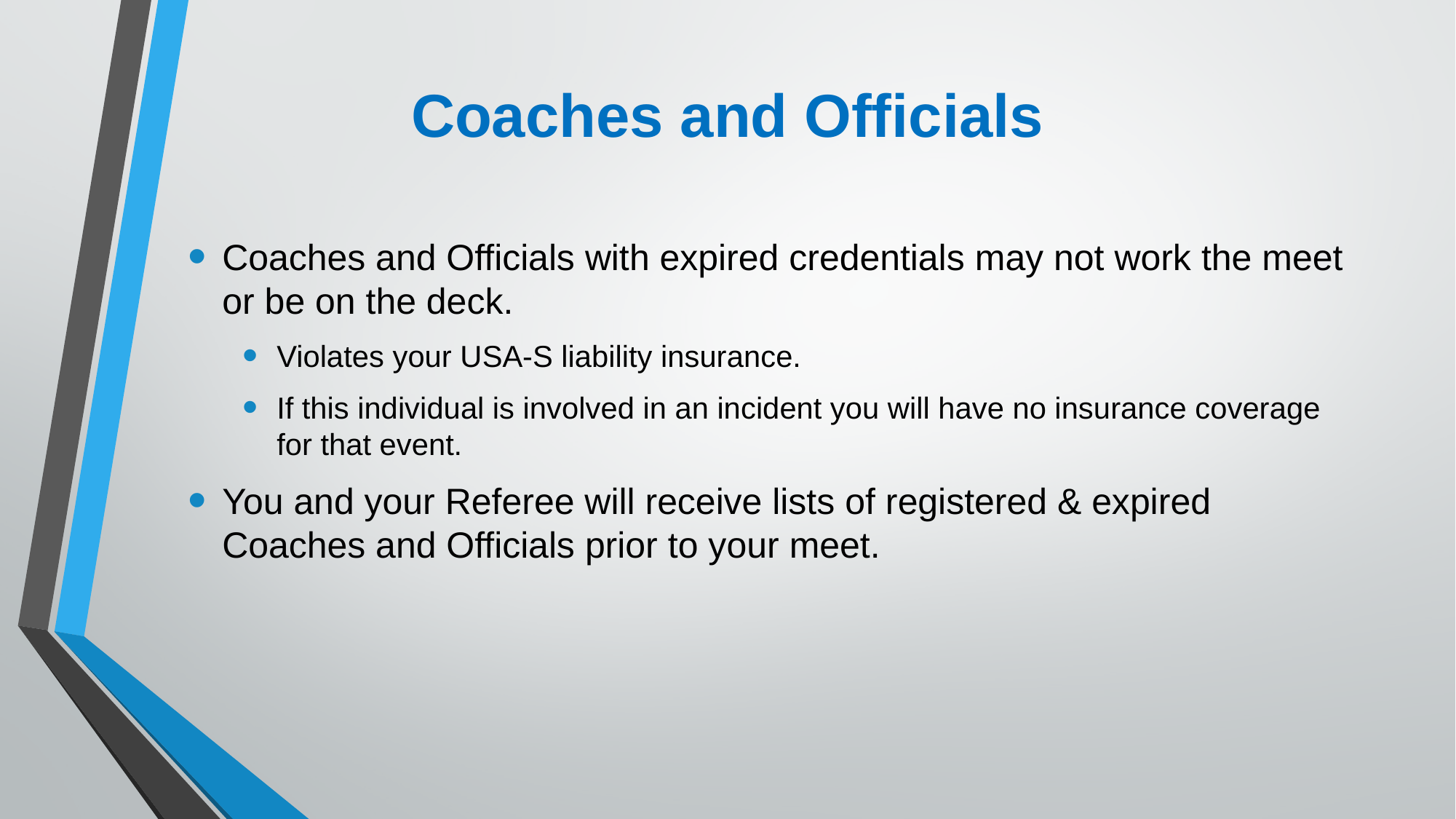

# Coaches and Officials
Coaches and Officials with expired credentials may not work the meet or be on the deck.
Violates your USA-S liability insurance.
If this individual is involved in an incident you will have no insurance coverage for that event.
You and your Referee will receive lists of registered & expired Coaches and Officials prior to your meet.